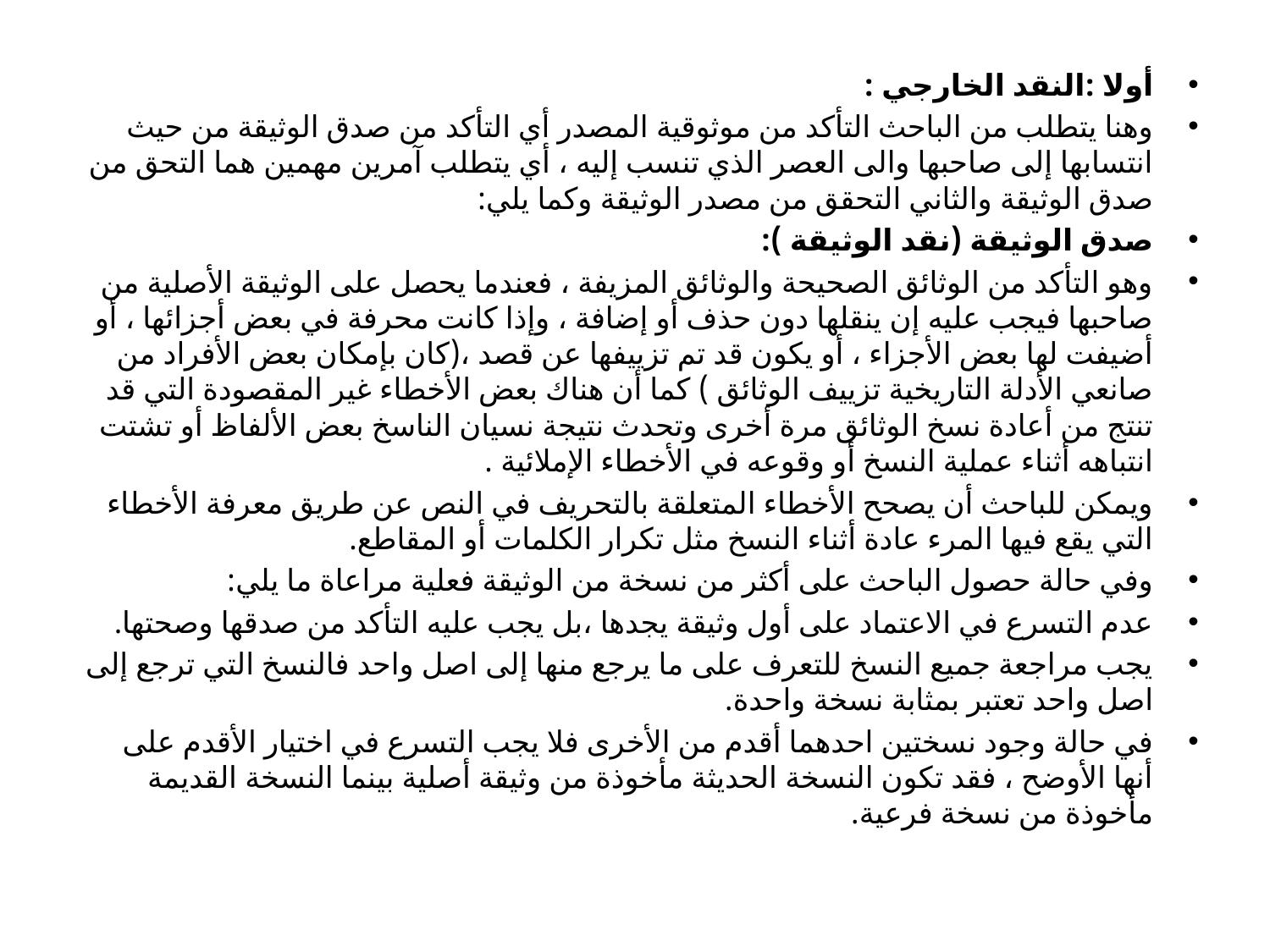

أولا :النقد الخارجي :
وهنا يتطلب من الباحث التأكد من موثوقية المصدر أي التأكد من صدق الوثيقة من حيث انتسابها إلى صاحبها والى العصر الذي تنسب إليه ، أي يتطلب آمرين مهمين هما التحق من صدق الوثيقة والثاني التحقق من مصدر الوثيقة وكما يلي:
صدق الوثيقة (نقد الوثيقة ):
وهو التأكد من الوثائق الصحيحة والوثائق المزيفة ، فعندما يحصل على الوثيقة الأصلية من صاحبها فيجب عليه إن ينقلها دون حذف أو إضافة ، وإذا كانت محرفة في بعض أجزائها ، أو أضيفت لها بعض الأجزاء ، أو يكون قد تم تزييفها عن قصد ،(كان بإمكان بعض الأفراد من صانعي الأدلة التاريخية تزييف الوثائق ) كما أن هناك بعض الأخطاء غير المقصودة التي قد تنتج من أعادة نسخ الوثائق مرة أخرى وتحدث نتيجة نسيان الناسخ بعض الألفاظ أو تشتت انتباهه أثناء عملية النسخ أو وقوعه في الأخطاء الإملائية .
ويمكن للباحث أن يصحح الأخطاء المتعلقة بالتحريف في النص عن طريق معرفة الأخطاء التي يقع فيها المرء عادة أثناء النسخ مثل تكرار الكلمات أو المقاطع.
وفي حالة حصول الباحث على أكثر من نسخة من الوثيقة فعلية مراعاة ما يلي:
عدم التسرع في الاعتماد على أول وثيقة يجدها ،بل يجب عليه التأكد من صدقها وصحتها.
يجب مراجعة جميع النسخ للتعرف على ما يرجع منها إلى اصل واحد فالنسخ التي ترجع إلى اصل واحد تعتبر بمثابة نسخة واحدة.
في حالة وجود نسختين احدهما أقدم من الأخرى فلا يجب التسرع في اختيار الأقدم على أنها الأوضح ، فقد تكون النسخة الحديثة مأخوذة من وثيقة أصلية بينما النسخة القديمة مأخوذة من نسخة فرعية.